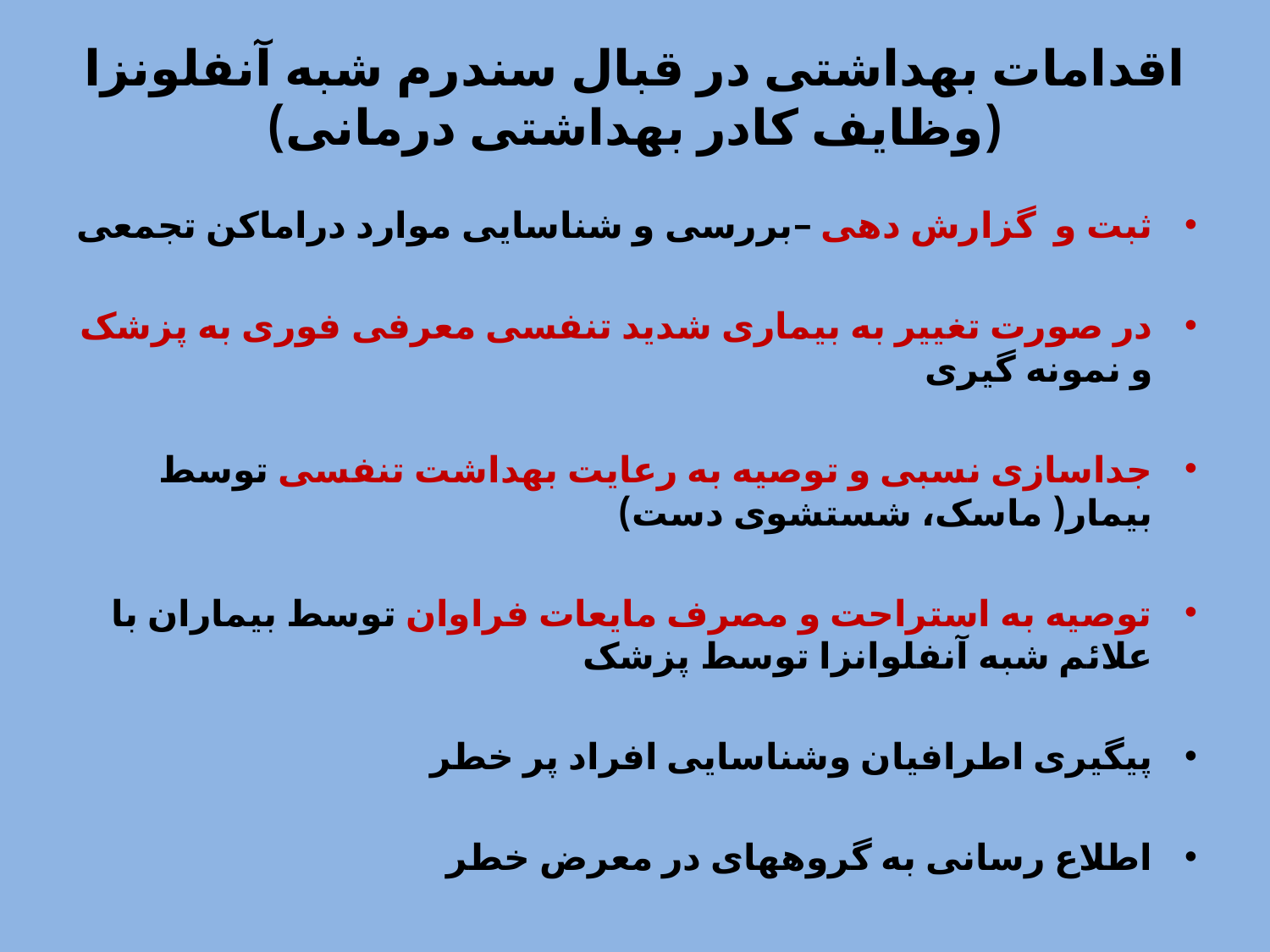

# اقدامات بهداشتی در قبال سندرم شبه آنفلونزا (وظایف کادر بهداشتی درمانی)
ثبت و  گزارش دهی –بررسی و شناسایی موارد دراماکن تجمعی

در صورت تغییر به بیماری شدید تنفسی معرفی فوری به پزشک و نمونه گیری

جداسازی نسبی و توصیه به رعایت بهداشت تنفسی توسط بیمار( ماسک، شستشوی دست)

توصیه به استراحت و مصرف مایعات فراوان توسط بیماران با علائم شبه آنفلوانزا توسط پزشک

پیگیری اطرافیان وشناسایی افراد پر خطر

اطلاع رسانی به گروههای در معرض خطر